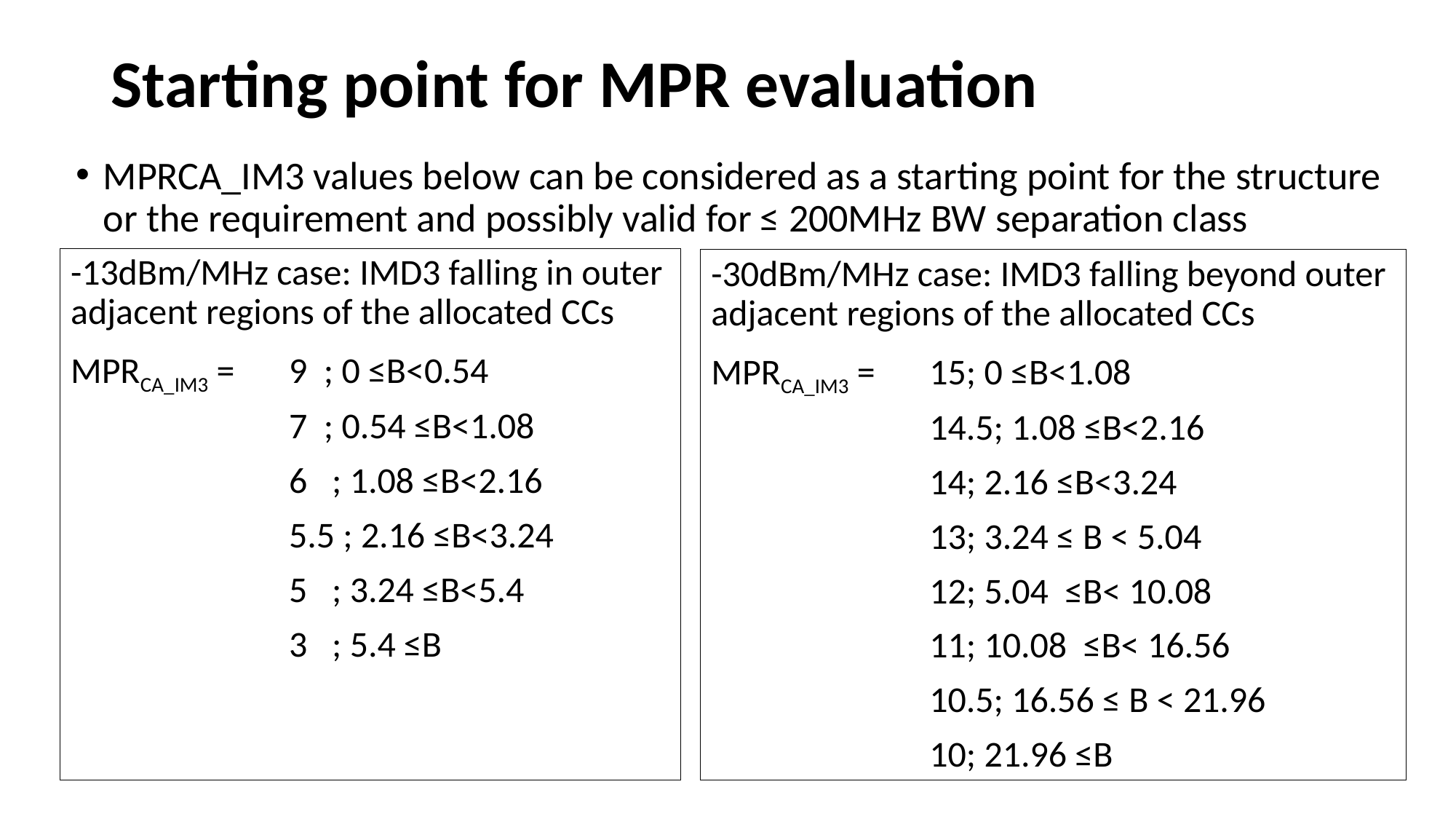

# Starting point for MPR evaluation
MPRCA_IM3 values below can be considered as a starting point for the structure or the requirement and possibly valid for ≤ 200MHz BW separation class

-13dBm/MHz case: IMD3 falling in outer adjacent regions of the allocated CCs
MPRCA_IM3 = 	9  ; 0 ≤B<0.54
		7  ; 0.54 ≤B<1.08
		6   ; 1.08 ≤B<2.16
		5.5 ; 2.16 ≤B<3.24
		5   ; 3.24 ≤B<5.4
		3   ; 5.4 ≤B

-30dBm/MHz case: IMD3 falling beyond outer adjacent regions of the allocated CCs
MPRCA_IM3 = 	15; 0 ≤B<1.08
		14.5; 1.08 ≤B<2.16
		14; 2.16 ≤B<3.24
		13; 3.24 ≤ B < 5.04
		12; 5.04  ≤B< 10.08
		11; 10.08  ≤B< 16.56
		10.5; 16.56 ≤ B < 21.96
		10; 21.96 ≤B